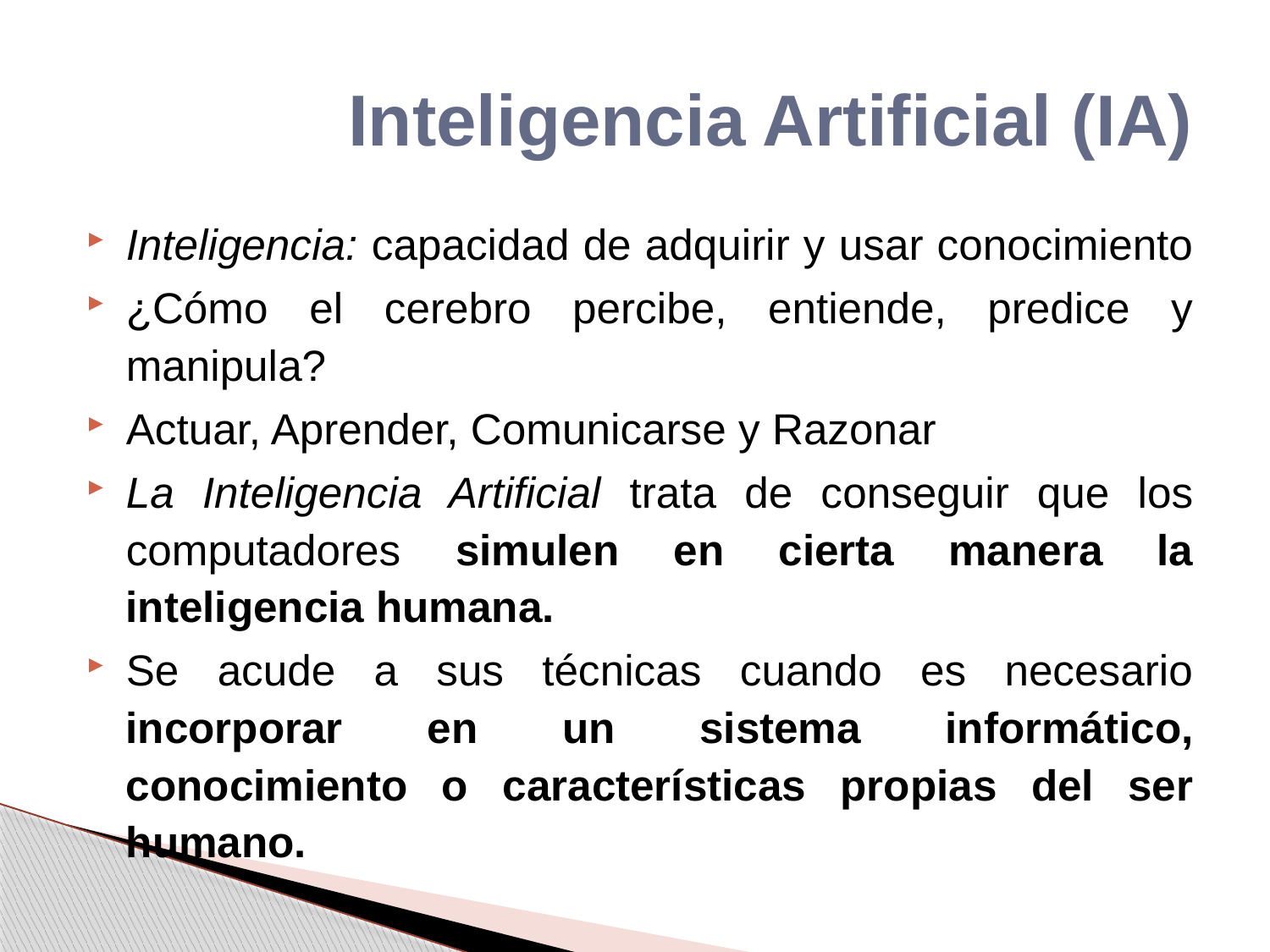

# Inteligencia Artificial (IA)
Inteligencia: capacidad de adquirir y usar conocimiento
¿Cómo el cerebro percibe, entiende, predice y manipula?
Actuar, Aprender, Comunicarse y Razonar
La Inteligencia Artificial trata de conseguir que los computadores simulen en cierta manera la inteligencia humana.
Se acude a sus técnicas cuando es necesario incorporar en un sistema informático, conocimiento o características propias del ser humano.